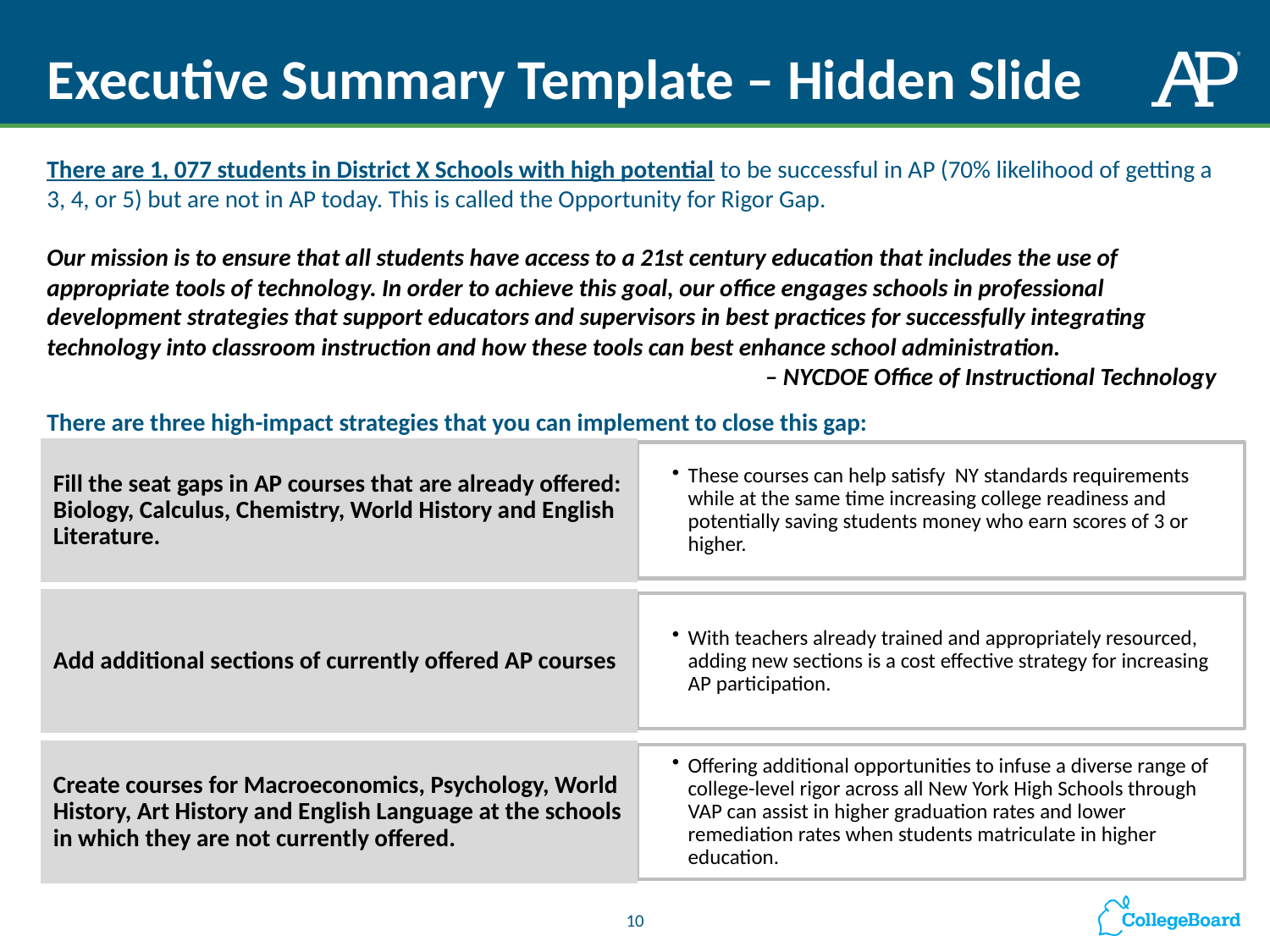

# Executive Summary Template – Hidden Slide
There are 1, 077 students in District X Schools with high potential to be successful in AP (70% likelihood of getting a 3, 4, or 5) but are not in AP today. This is called the Opportunity for Rigor Gap.
Our mission is to ensure that all students have access to a 21st century education that includes the use of appropriate tools of technology. In order to achieve this goal, our office engages schools in professional development strategies that support educators and supervisors in best practices for successfully integrating technology into classroom instruction and how these tools can best enhance school administration.
 – NYCDOE Office of Instructional Technology
There are three high-impact strategies that you can implement to close this gap:
These courses can help satisfy  NY standards requirements while at the same time increasing college readiness and potentially saving students money who earn scores of 3 or higher.
Fill the seat gaps in AP courses that are already offered: Biology, Calculus, Chemistry, World History and English Literature.
With teachers already trained and appropriately resourced, adding new sections is a cost effective strategy for increasing AP participation.
Add additional sections of currently offered AP courses
Offering additional opportunities to infuse a diverse range of college-level rigor across all New York High Schools through VAP can assist in higher graduation rates and lower remediation rates when students matriculate in higher education.
Create courses for Macroeconomics, Psychology, World History, Art History and English Language at the schools in which they are not currently offered.
10